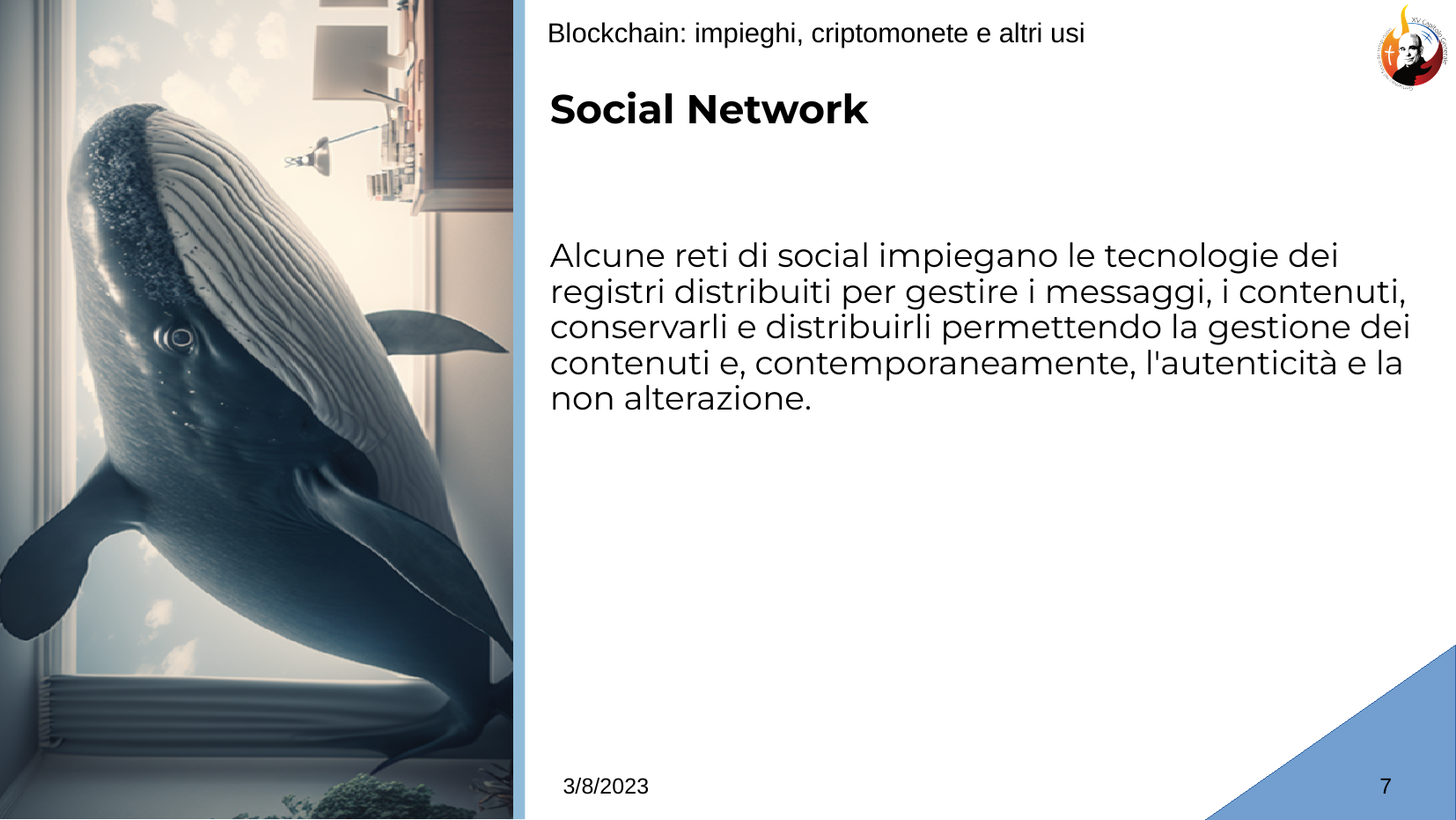

Blockchain: impieghi, criptomonete e altri usi
# Social Network
Alcune reti di social impiegano le tecnologie dei registri distribuiti per gestire i messaggi, i contenuti, conservarli e distribuirli permettendo la gestione dei contenuti e, contemporaneamente, l'autenticità e la non alterazione.